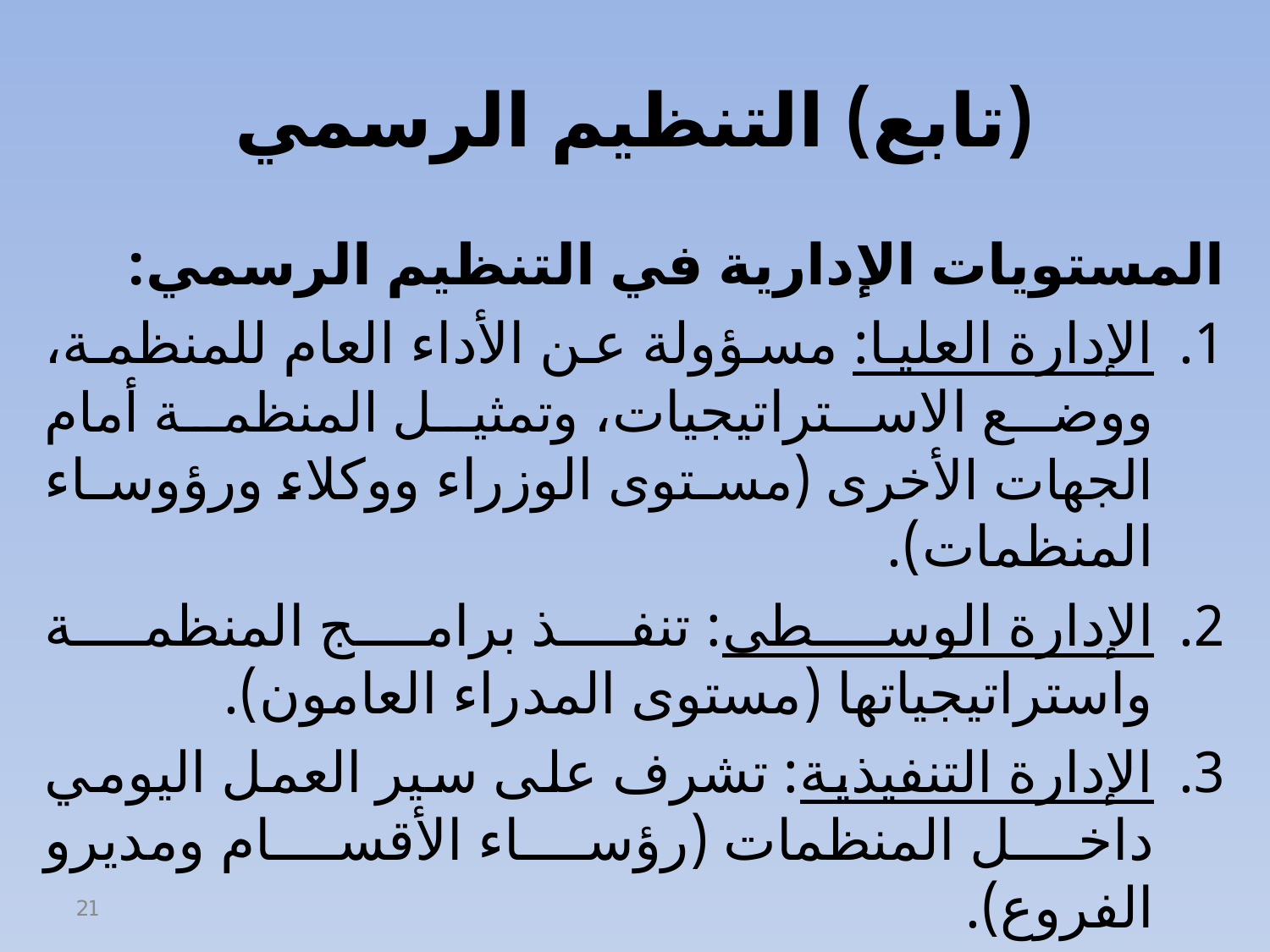

# (تابع) التنظيم الرسمي
المستويات الإدارية في التنظيم الرسمي:
الإدارة العليا: مسؤولة عن الأداء العام للمنظمة، ووضع الاستراتيجيات، وتمثيل المنظمة أمام الجهات الأخرى (مستوى الوزراء ووكلاء ورؤوساء المنظمات).
الإدارة الوسطى: تنفذ برامج المنظمة واستراتيجياتها (مستوى المدراء العامون).
الإدارة التنفيذية: تشرف على سير العمل اليومي داخل المنظمات (رؤساء الأقسام ومديرو الفروع).
21